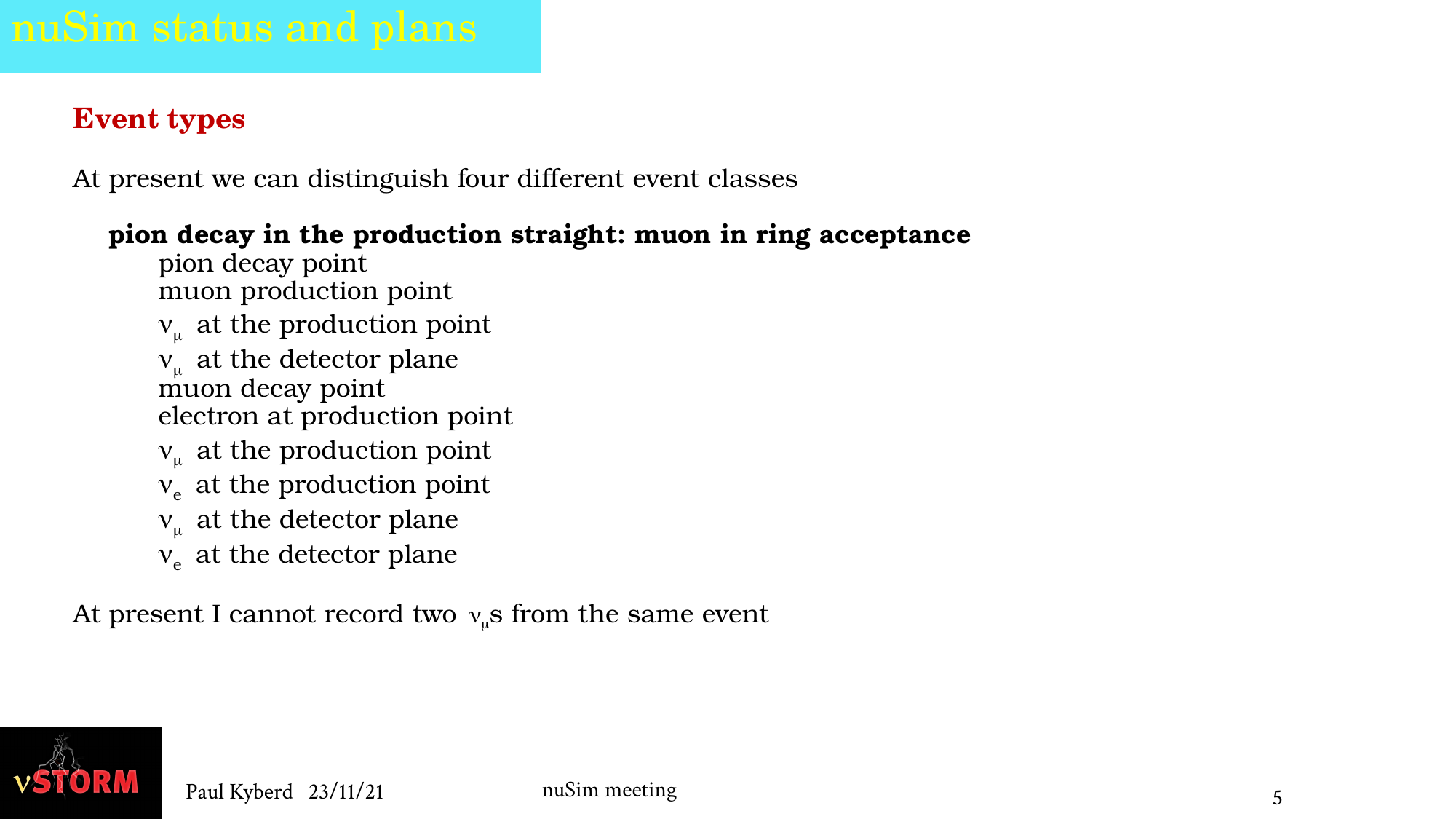

nuSim status and plans
Event types

At present we can distinguish four different event classes

    pion decay in the production straight: muon in ring acceptance
	pion decay point
	muon production point
	νμ at the production point
	νμ at the detector plane
	muon decay point
	electron at production point
	νμ at the production point
	νe at the production point
	νμ at the detector plane
	νe at the detector plane

At present I cannot record two νμs from the same event

nuSim meeting
Paul Kyberd   23/11/21
5